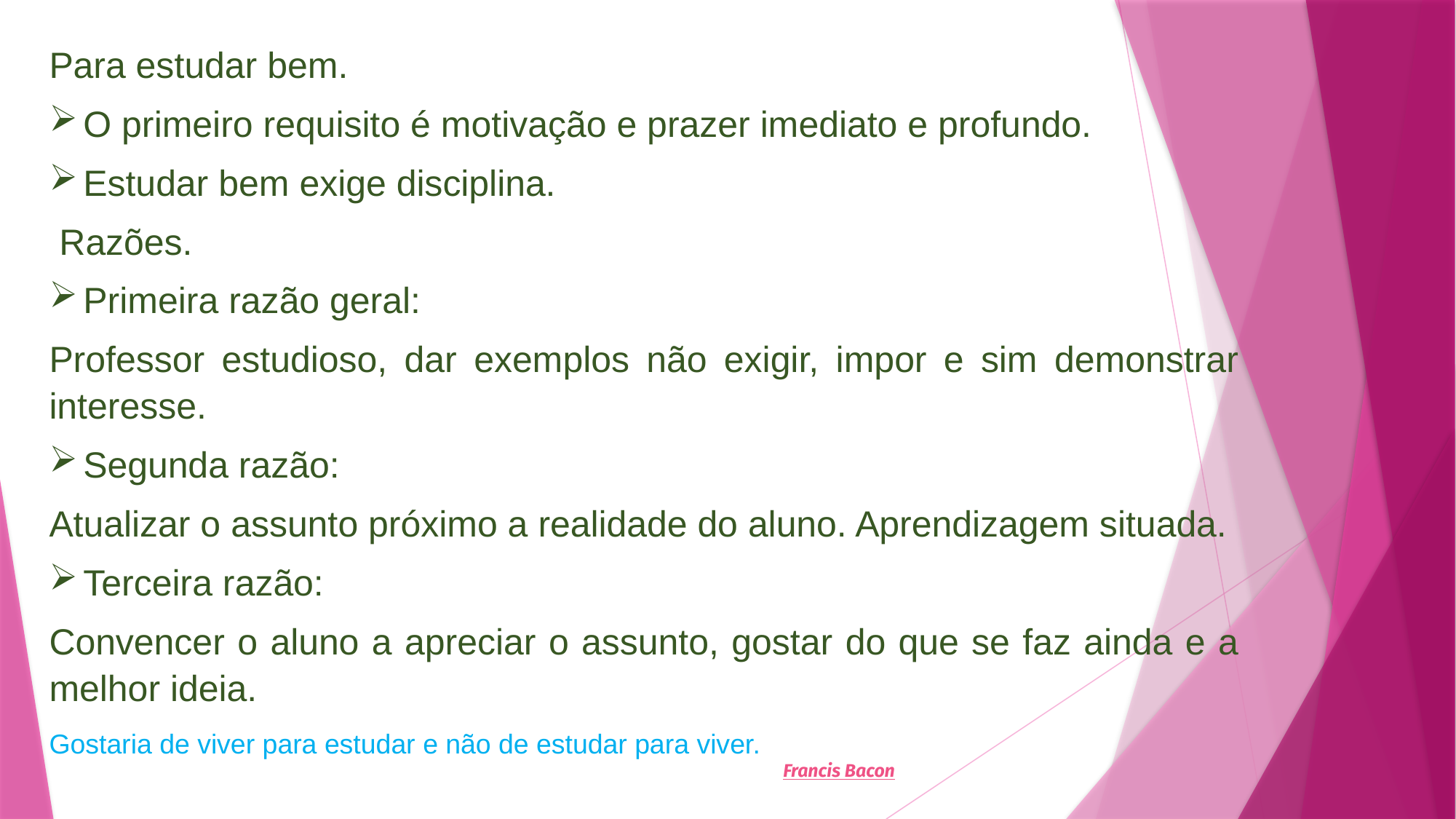

Para estudar bem.
O primeiro requisito é motivação e prazer imediato e profundo.
Estudar bem exige disciplina.
 Razões.
Primeira razão geral:
Professor estudioso, dar exemplos não exigir, impor e sim demonstrar interesse.
Segunda razão:
Atualizar o assunto próximo a realidade do aluno. Aprendizagem situada.
Terceira razão:
Convencer o aluno a apreciar o assunto, gostar do que se faz ainda e a melhor ideia.
Gostaria de viver para estudar e não de estudar para viver.
Francis Bacon